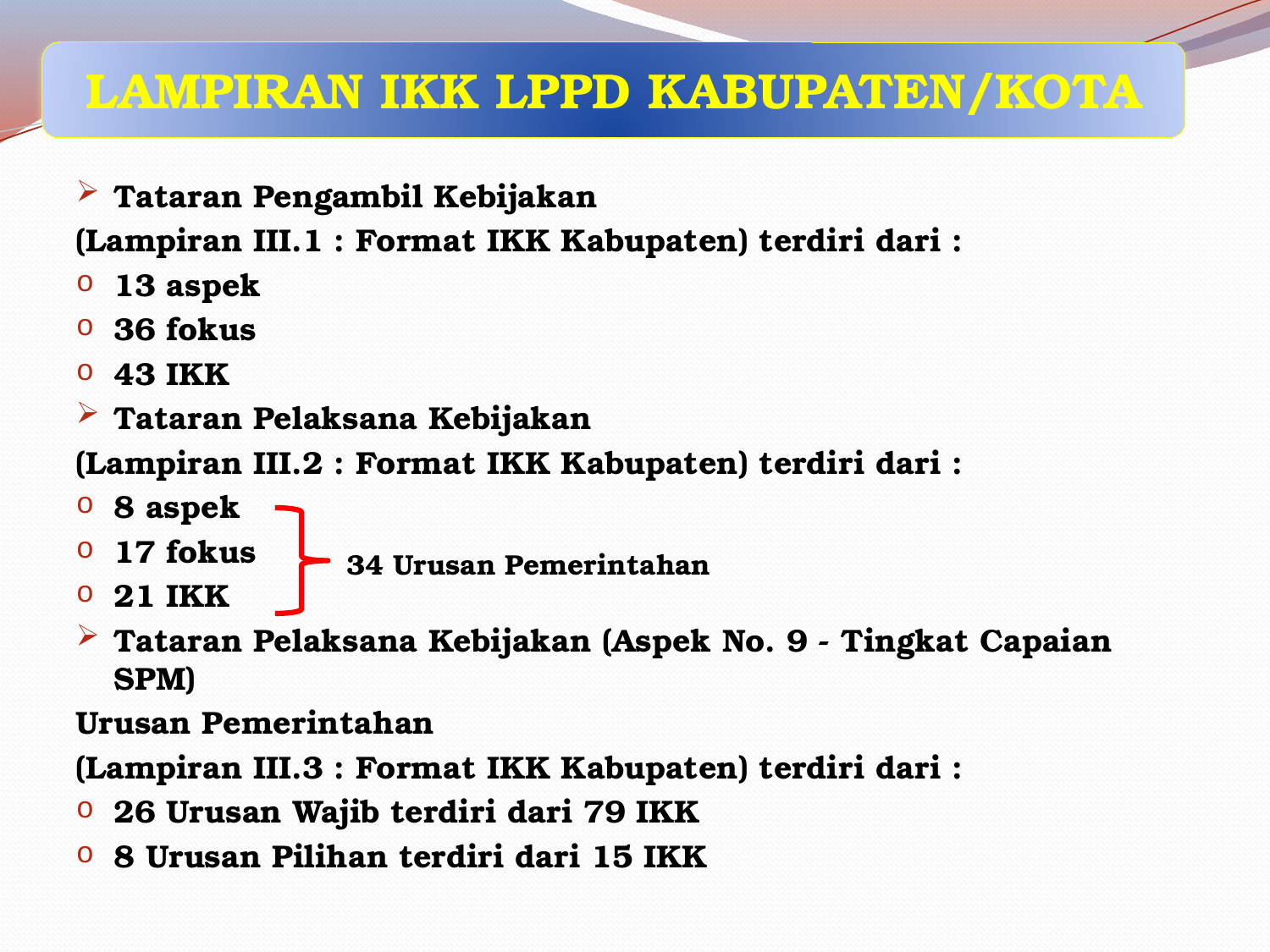

LAMPIRAN IKK LPPD KABUPATEN/KOTA
Tataran Pengambil Kebijakan
(Lampiran III.1 : Format IKK Kabupaten) terdiri dari :
13 aspek
36 fokus
43 IKK
Tataran Pelaksana Kebijakan
(Lampiran III.2 : Format IKK Kabupaten) terdiri dari :
8 aspek
17 fokus
21 IKK
Tataran Pelaksana Kebijakan (Aspek No. 9 - Tingkat Capaian SPM)
Urusan Pemerintahan
(Lampiran III.3 : Format IKK Kabupaten) terdiri dari :
26 Urusan Wajib terdiri dari 79 IKK
8 Urusan Pilihan terdiri dari 15 IKK

34 Urusan Pemerintahan